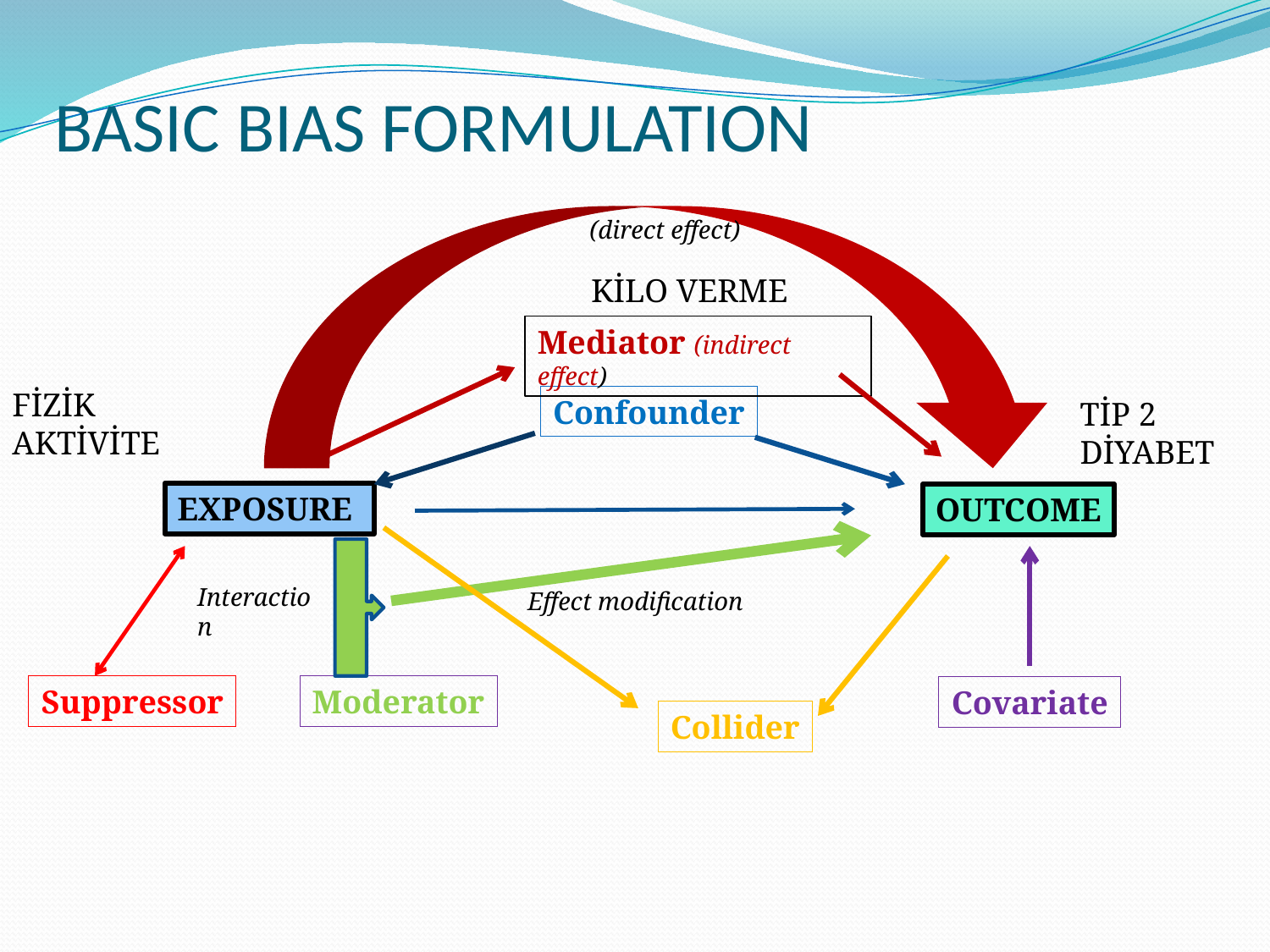

# BASIC BIAS FORMULATION

(direct effect)
KİLO VERME
Mediator (indirect effect)
FİZİK
AKTİVİTE
Confounder
TİP 2
DİYABET
EXPOSURE
OUTCOME

Interaction
Effect modification
Suppressor
Moderator
Covariate
Collider